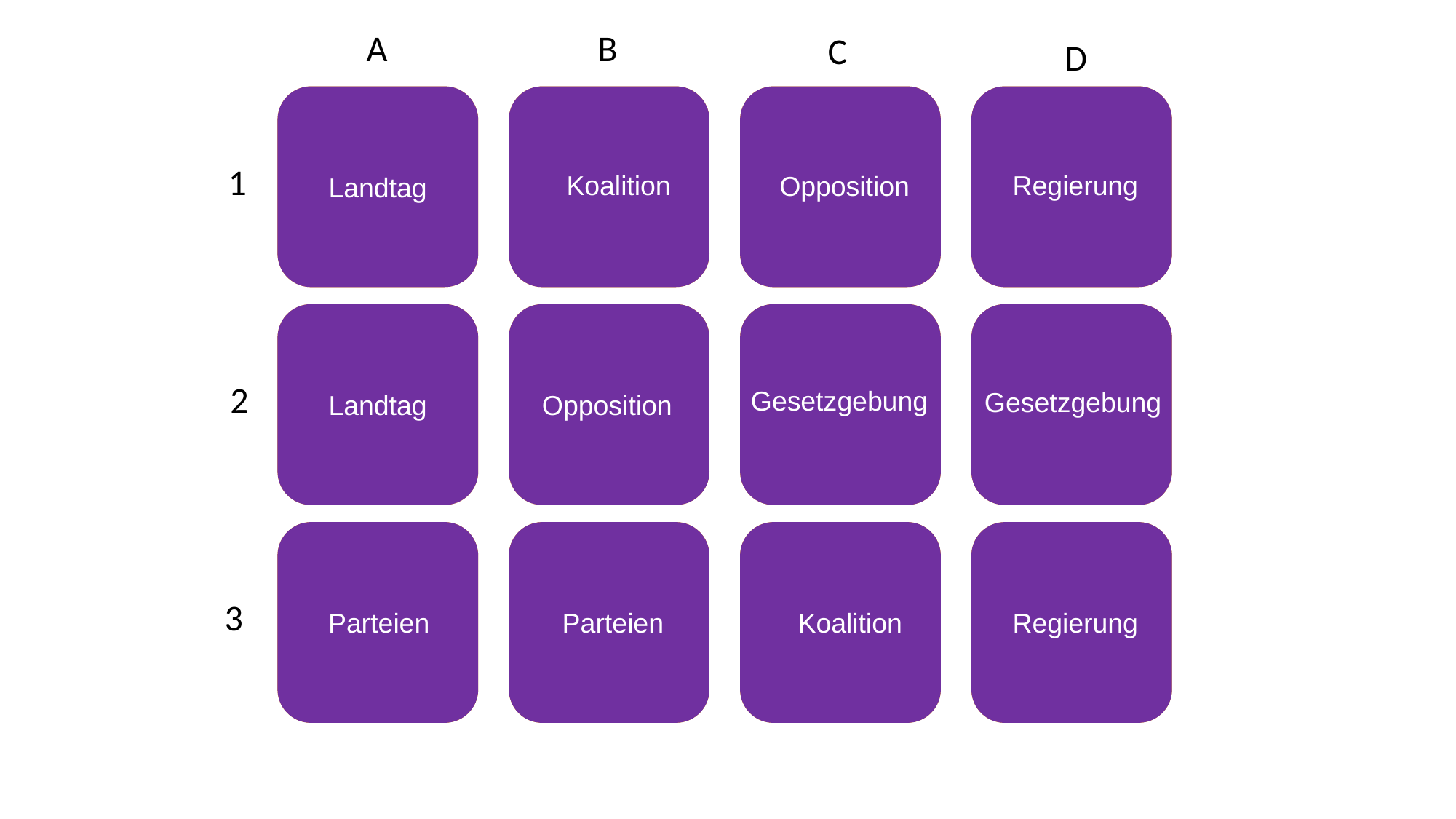

A
B
C
D

Landtag

Koalition

Opposition

Regierung
1

Landtag

Opposition

Gesetzgebung

Gesetzgebung
2

Parteien

Parteien

Koalition

Regierung
3